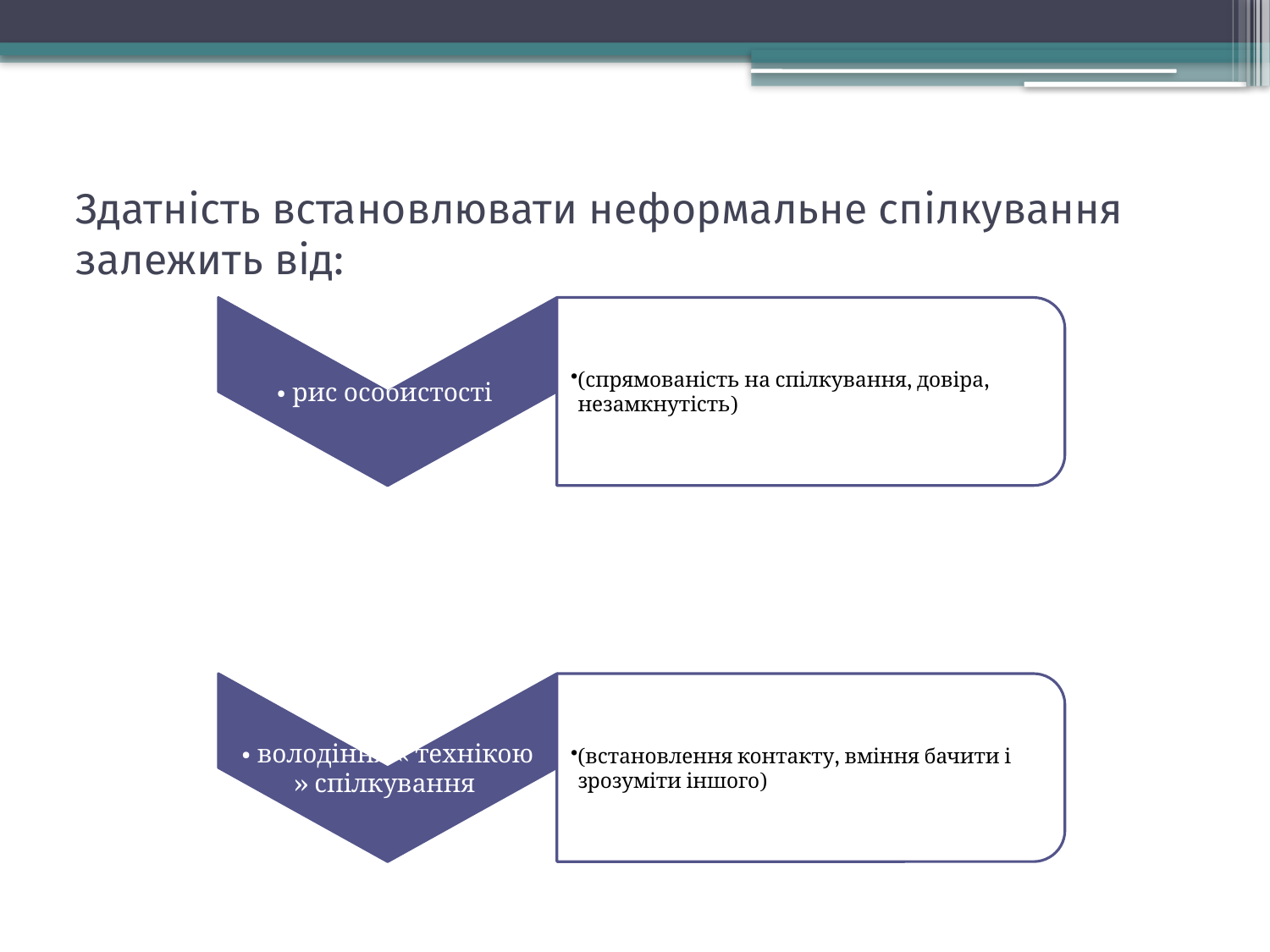

# Здатність встановлювати неформальне спілкування залежить від:
• рис особистості
(спрямованість на спілкування, довіра, незамкнутість)
• володіння « технікою » спілкування
(встановлення контакту, вміння бачити і зрозуміти іншого)